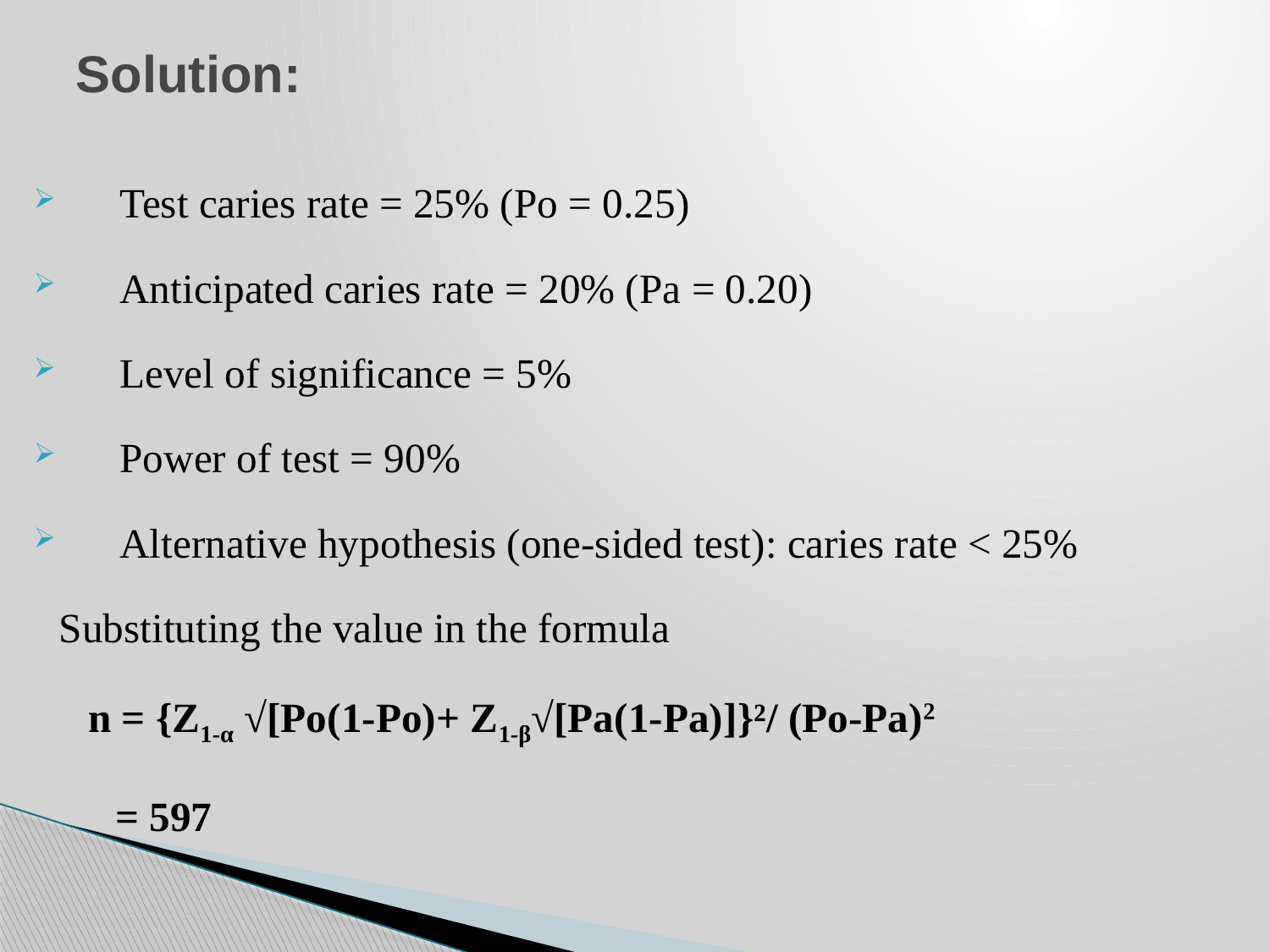

# Solution:
Test caries rate = 25% (Po = 0.25)
Anticipated caries rate = 20% (Pa = 0.20)
Level of significance = 5%
Power of test = 90%
Alternative hypothesis (one-sided test): caries rate < 25%
Substituting the value in the formula
	n = {Z1-α √[Po(1-Po)+ Z1-β√[Pa(1-Pa)]}²/ (Po-Pa)2
	   = 597